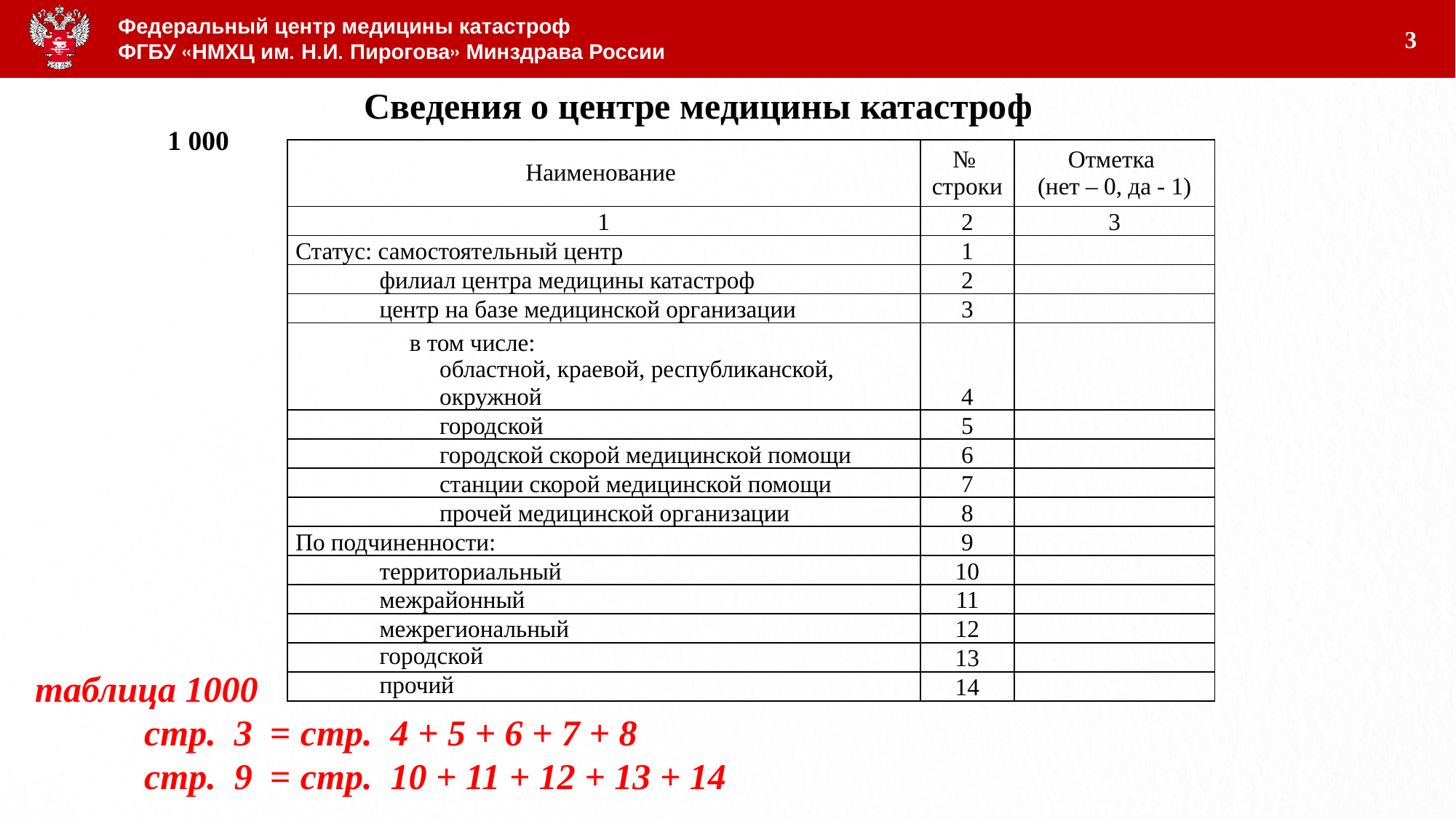

3
Сведения о центре медицины катастроф
1 000
| Наименование | № строки | Отметка (нет – 0, да - 1) |
| --- | --- | --- |
| 1 | 2 | 3 |
| Статус: самостоятельный центр | 1 |  |
| филиал центра медицины катастроф | 2 |  |
| центр на базе медицинской организации | 3 |  |
| в том числе: областной, краевой, республиканской, окружной | 4 |  |
| городской | 5 |  |
| городской скорой медицинской помощи | 6 |  |
| станции скорой медицинской помощи | 7 |  |
| прочей медицинской организации | 8 |  |
| По подчиненности: | 9 |  |
| территориальный | 10 |  |
| межрайонный | 11 |  |
| межрегиональный | 12 |  |
| городской | 13 |  |
| прочий | 14 |  |
таблица 1000
	стр.  3  = стр.  4 + 5 + 6 + 7 + 8
	стр.  9  = стр.  10 + 11 + 12 + 13 + 14